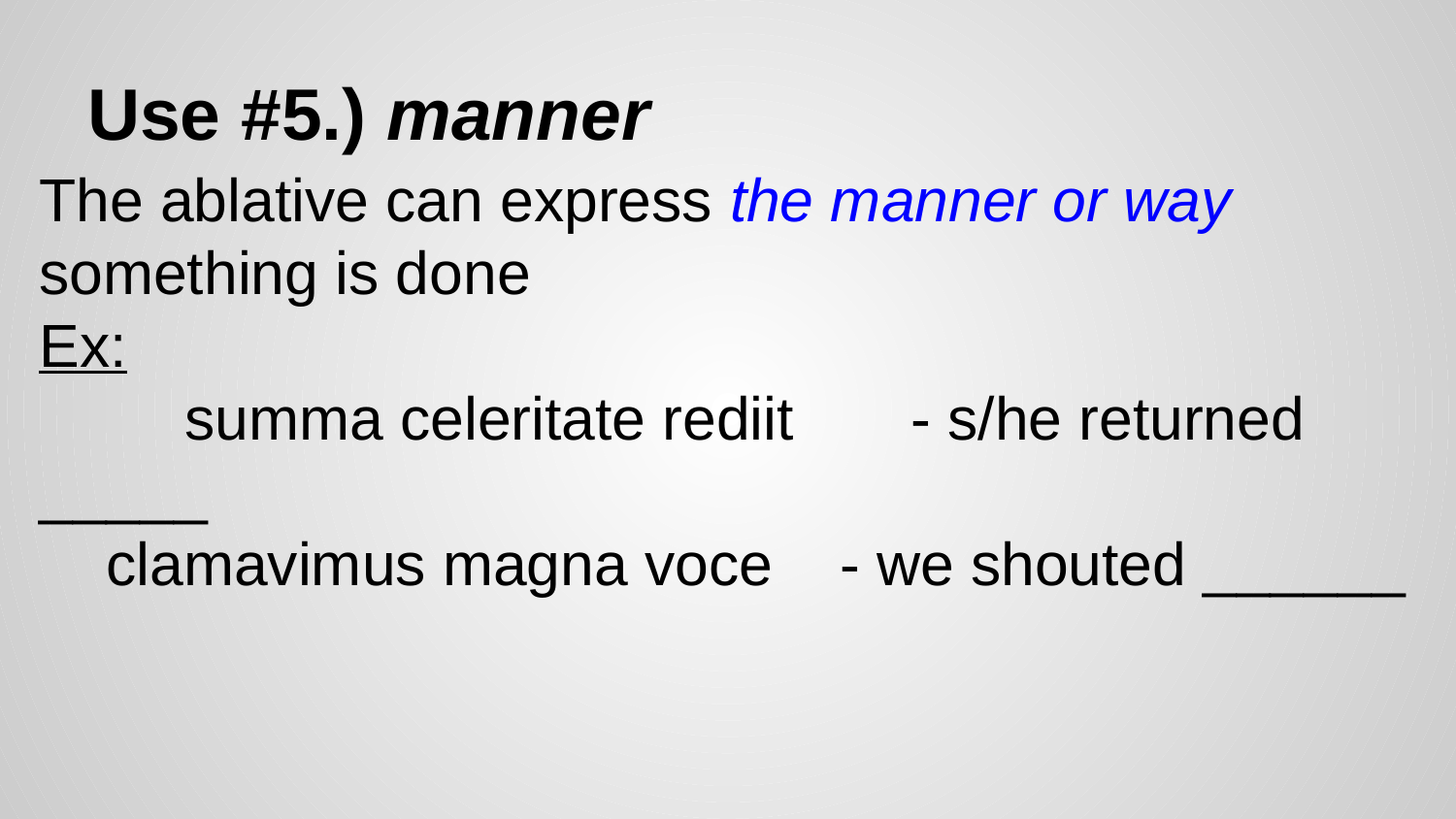

# Use #5.) manner
The ablative can express the manner or way something is done
Ex:
	summa celeritate rediit       - s/he returned _____
    clamavimus magna voce    - we shouted ______